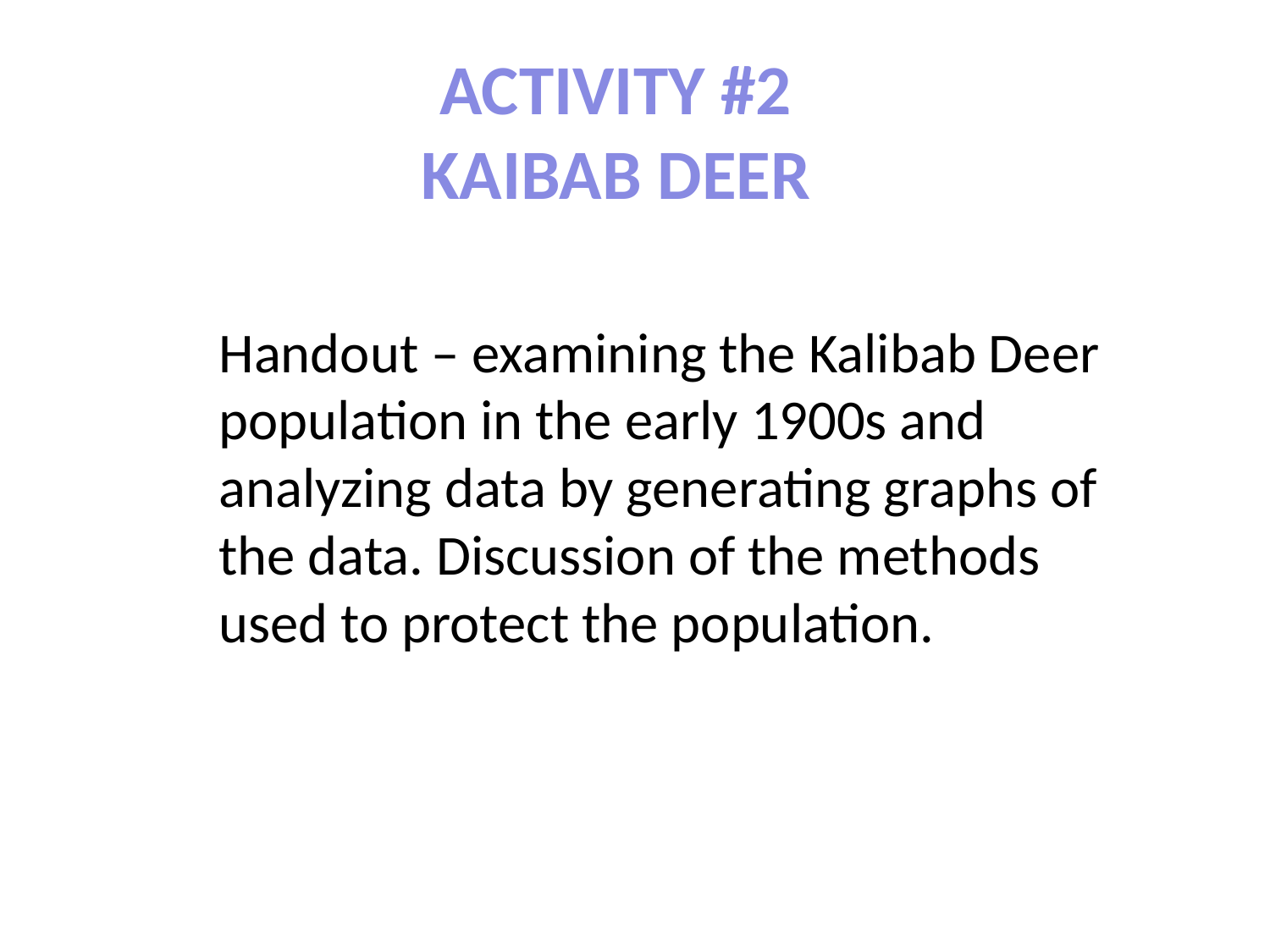

ACTIVITY #2
KAIBAB DEER
Handout – examining the Kalibab Deer population in the early 1900s and analyzing data by generating graphs of the data. Discussion of the methods used to protect the population.